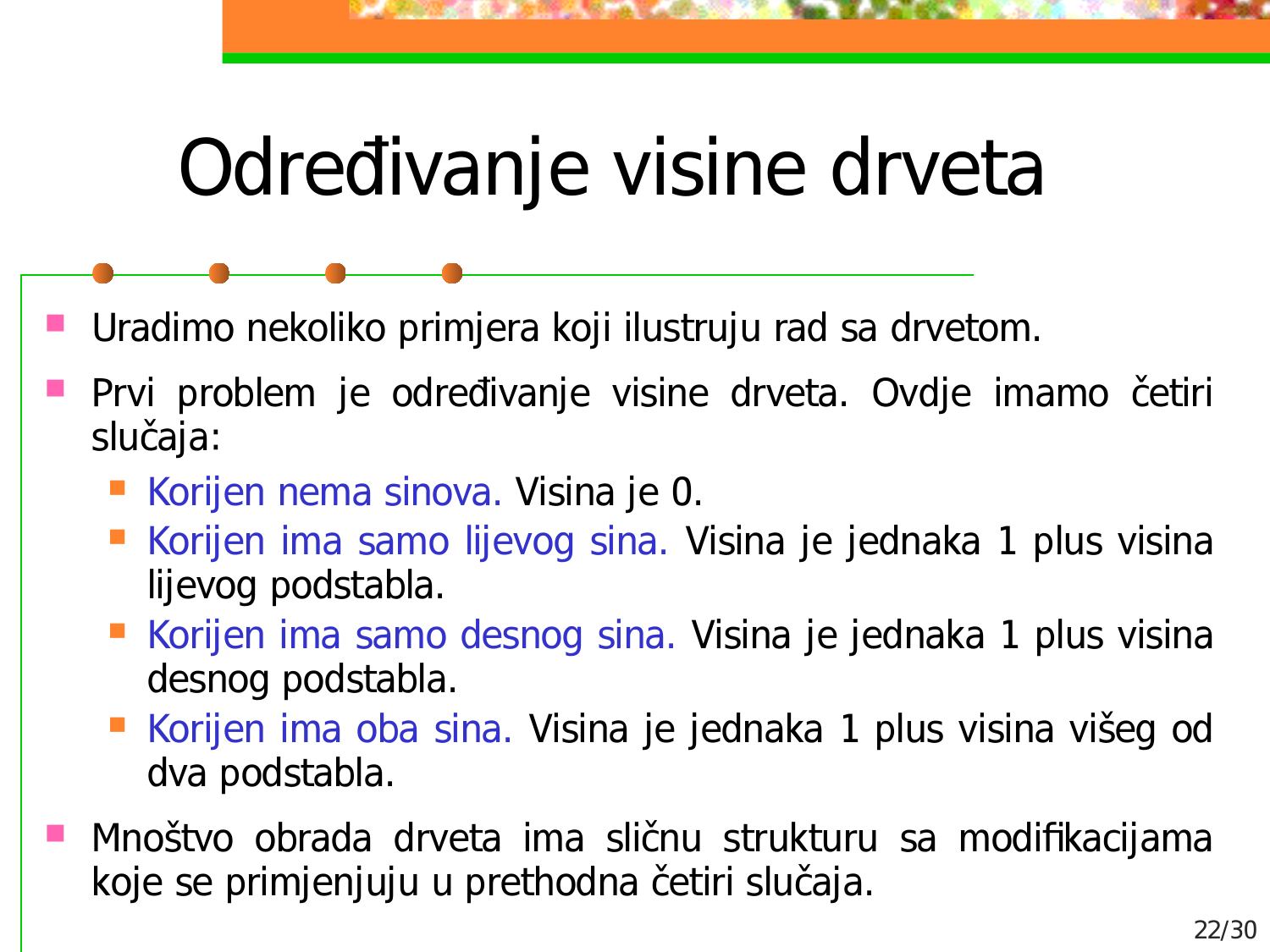

# Određivanje visine drveta
Uradimo nekoliko primjera koji ilustruju rad sa drvetom.
Prvi problem je određivanje visine drveta. Ovdje imamo četiri slučaja:
Korijen nema sinova. Visina je 0.
Korijen ima samo lijevog sina. Visina je jednaka 1 plus visina lijevog podstabla.
Korijen ima samo desnog sina. Visina je jednaka 1 plus visina desnog podstabla.
Korijen ima oba sina. Visina je jednaka 1 plus visina višeg od dva podstabla.
Mnoštvo obrada drveta ima sličnu strukturu sa modifikacijama koje se primjenjuju u prethodna četiri slučaja.
22/30